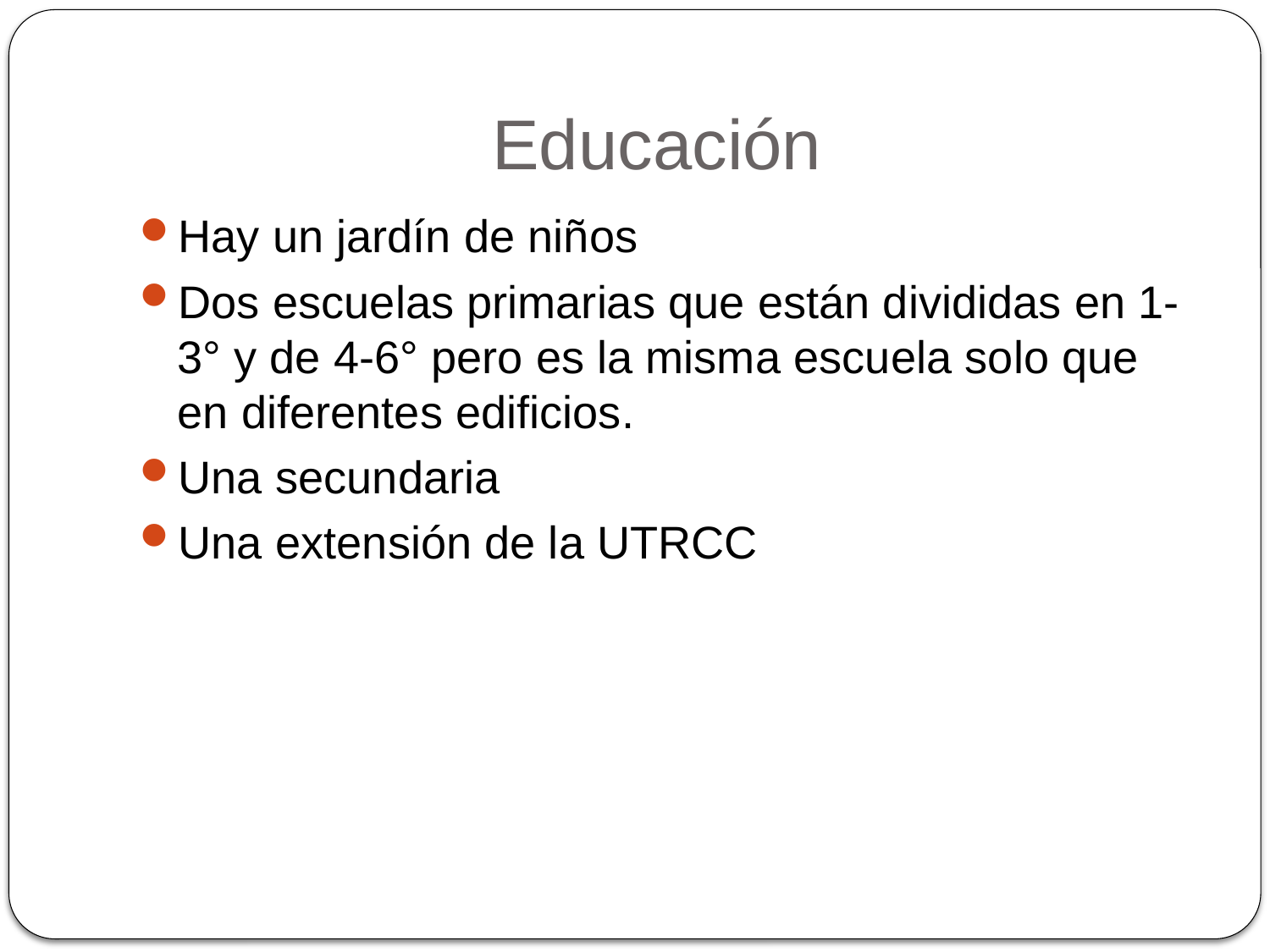

# Educación
Hay un jardín de niños
Dos escuelas primarias que están divididas en 1-3° y de 4-6° pero es la misma escuela solo que en diferentes edificios.
Una secundaria
Una extensión de la UTRCC